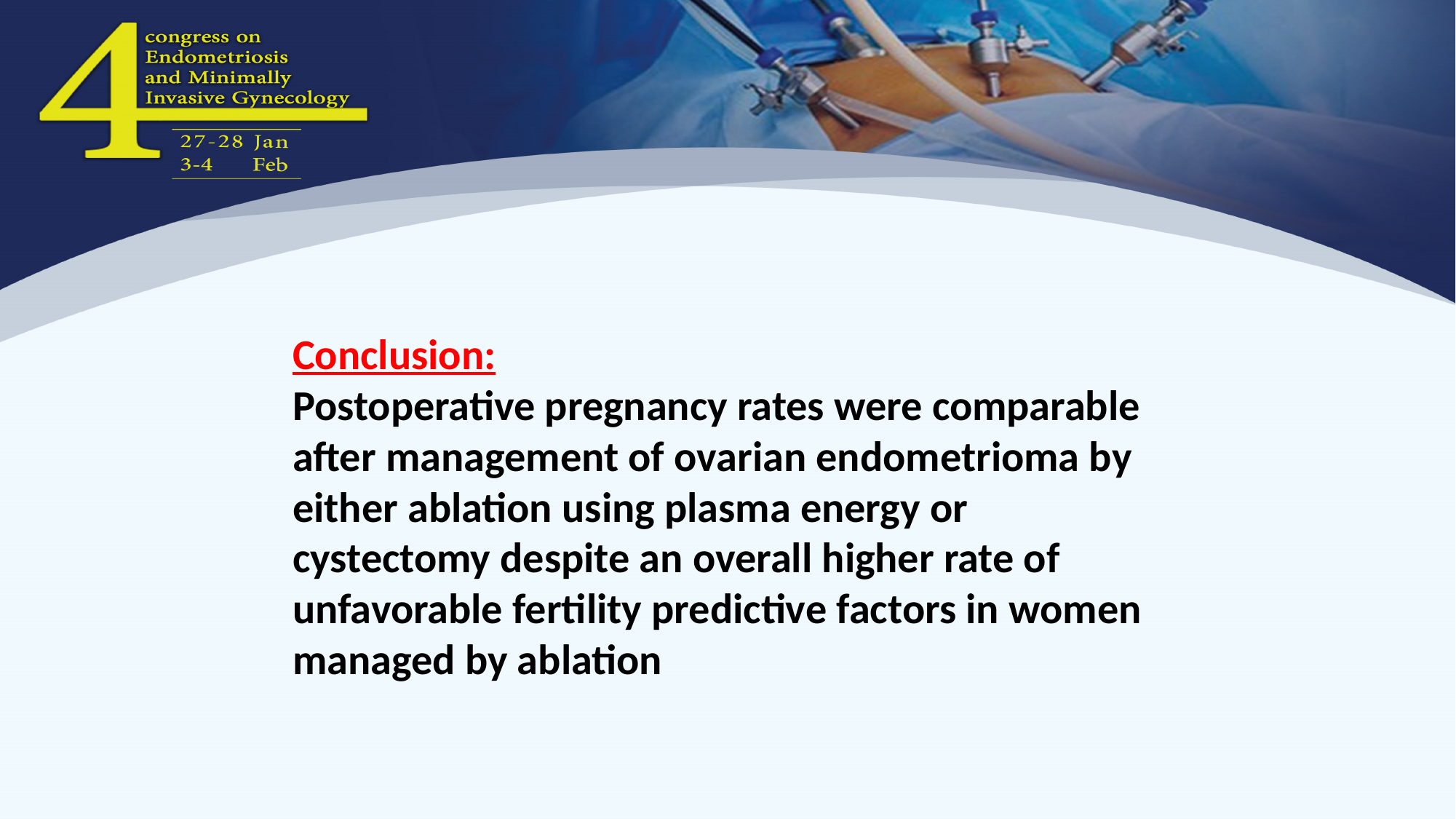

Conclusion:
Postoperative pregnancy rates were comparable after management of ovarian endometrioma by either ablation using plasma energy or cystectomy despite an overall higher rate of unfavorable fertility predictive factors in women managed by ablation